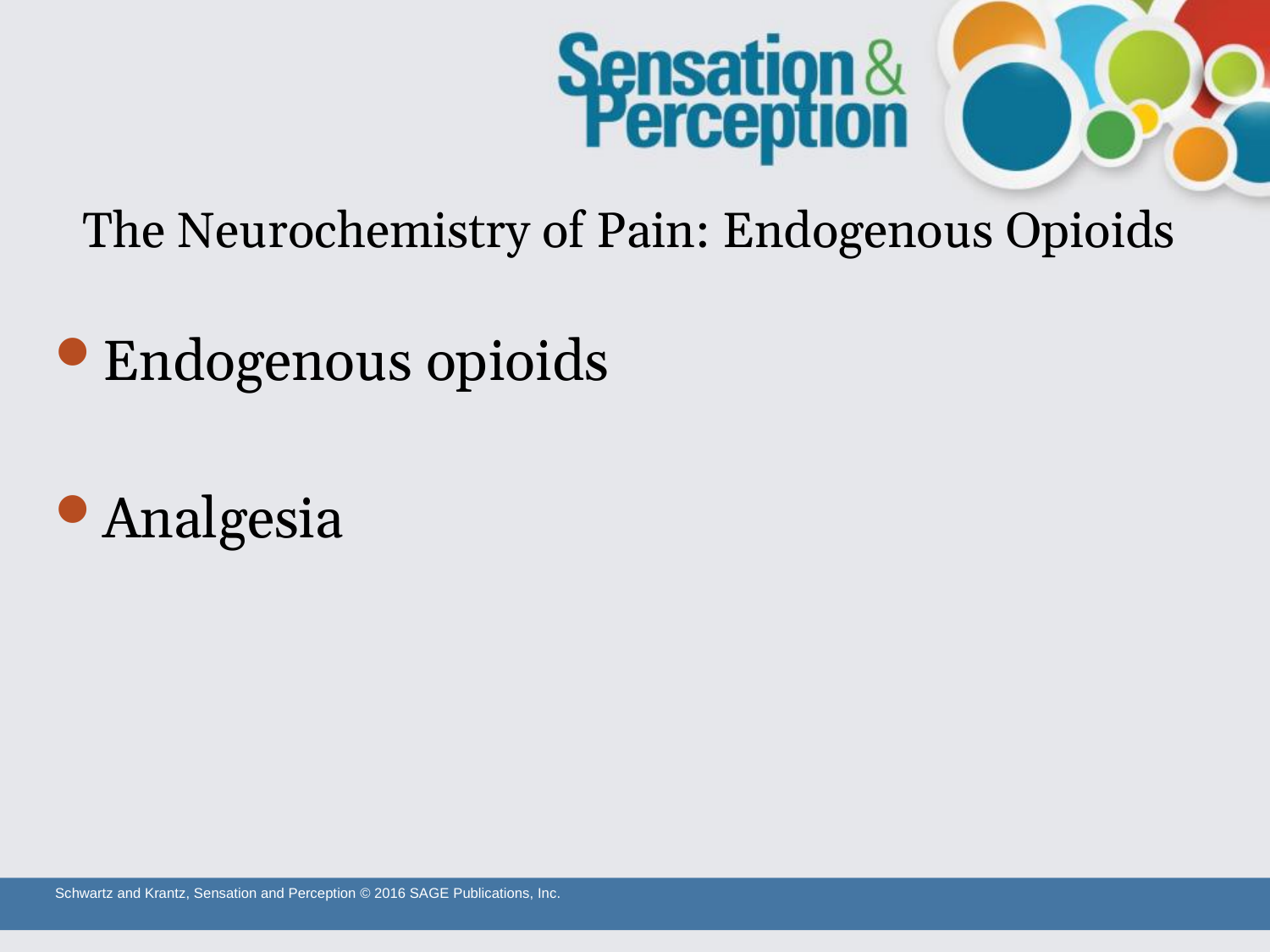

# The Neurochemistry of Pain: Endogenous Opioids
Endogenous opioids

Analgesia
Schwartz and Krantz, Sensation and Perception © 2016 SAGE Publications, Inc.